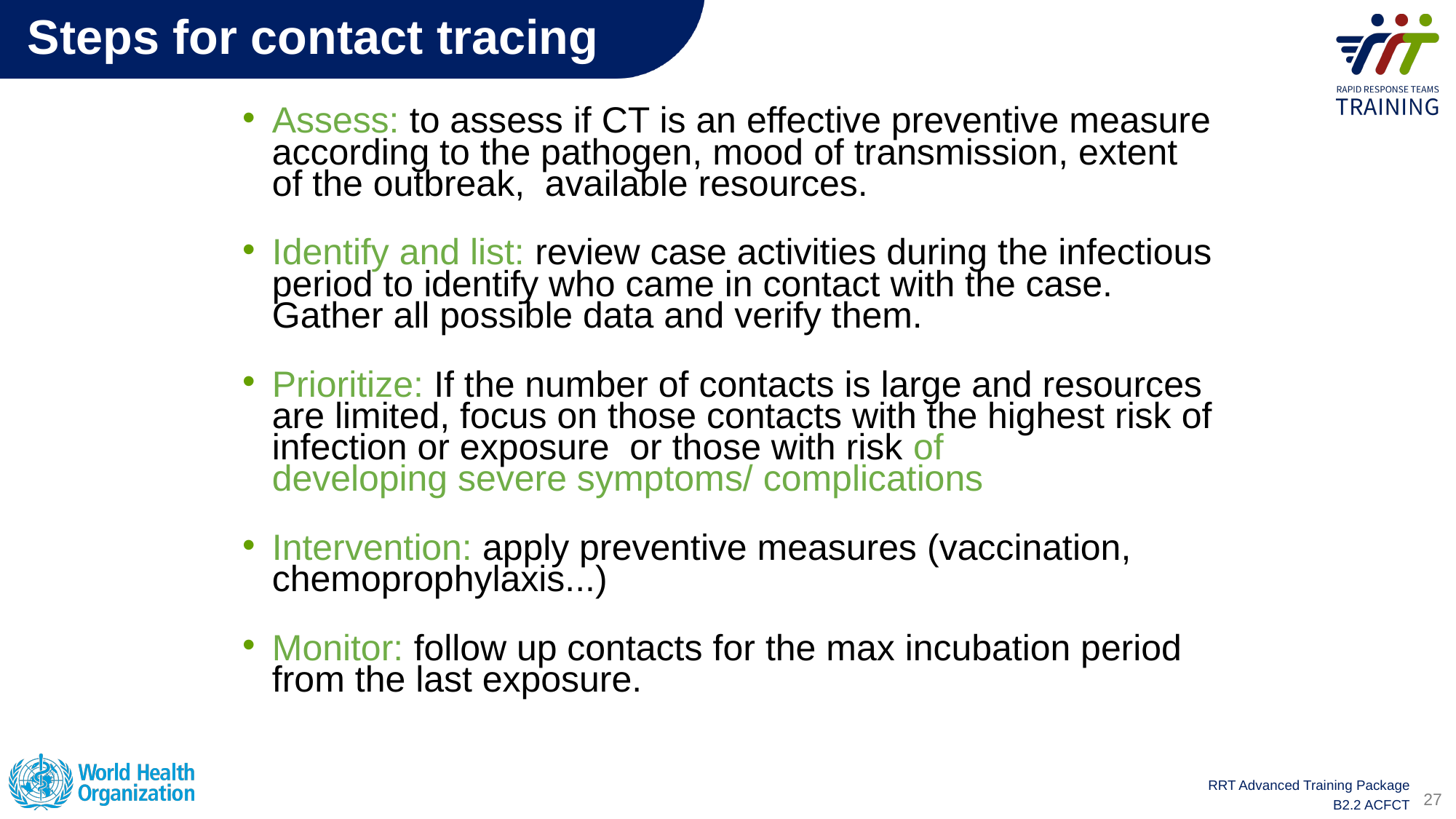

Steps for contact tracing
Assess: to assess if CT is an effective preventive measure according to the pathogen, mood of transmission, extent of the outbreak,  available resources.

Identify and list: review case activities during the infectious period to identify who came in contact with the case. Gather all possible data and verify them.

Prioritize: If the number of contacts is large and resources are limited, focus on those contacts with the highest risk of infection or exposure  or those with risk of developing severe symptoms/ complications

Intervention: apply preventive measures (vaccination, chemoprophylaxis...)

Monitor: follow up contacts for the max incubation period from the last exposure.